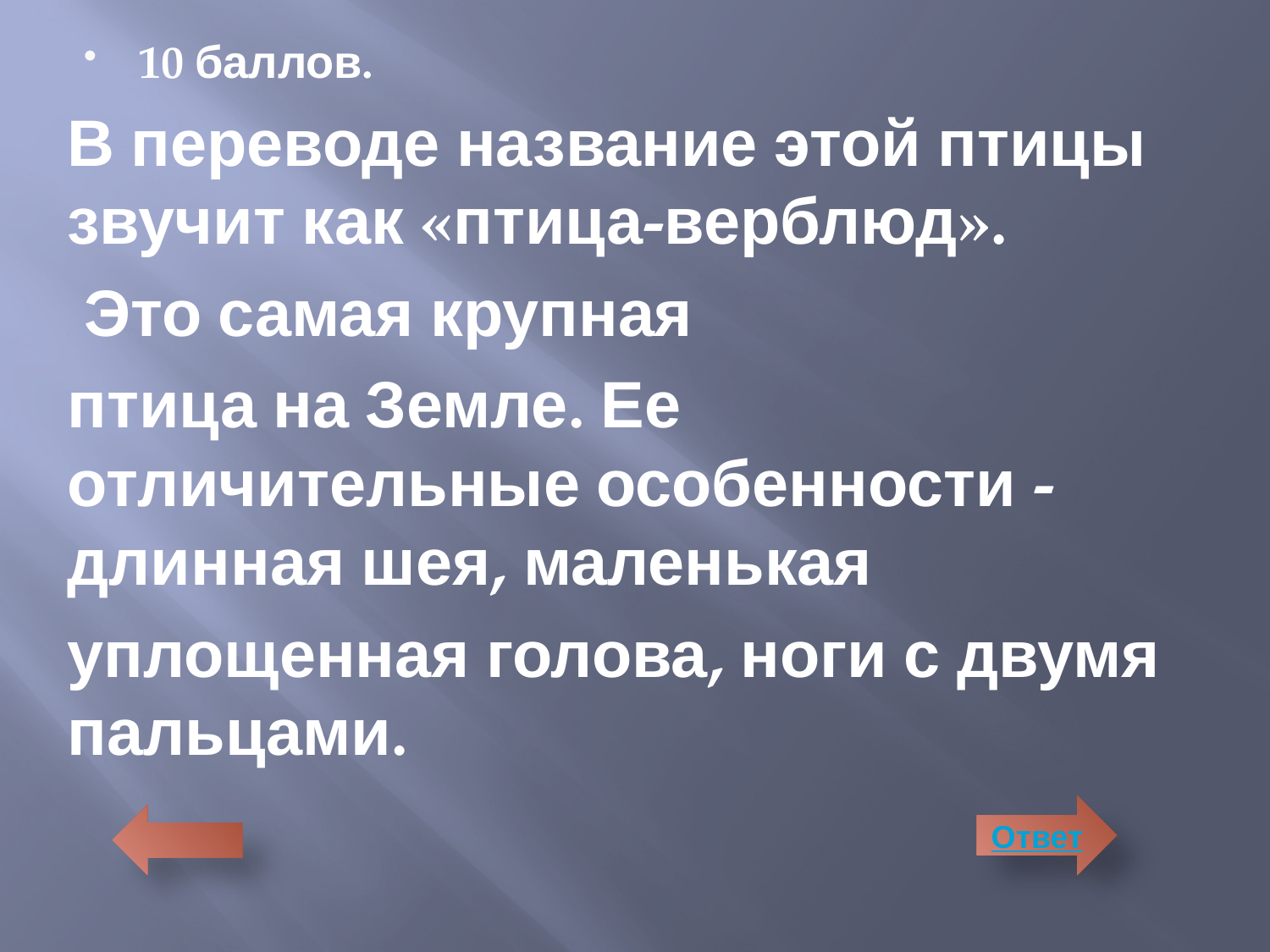

10 баллов.
В переводе название этой птицы звучит как «птица-верблюд».
 Это самая крупная
птица на Земле. Ее отличительные особенности - длинная шея, маленькая
уплощенная голова, ноги с двумя пальцами.
Ответ